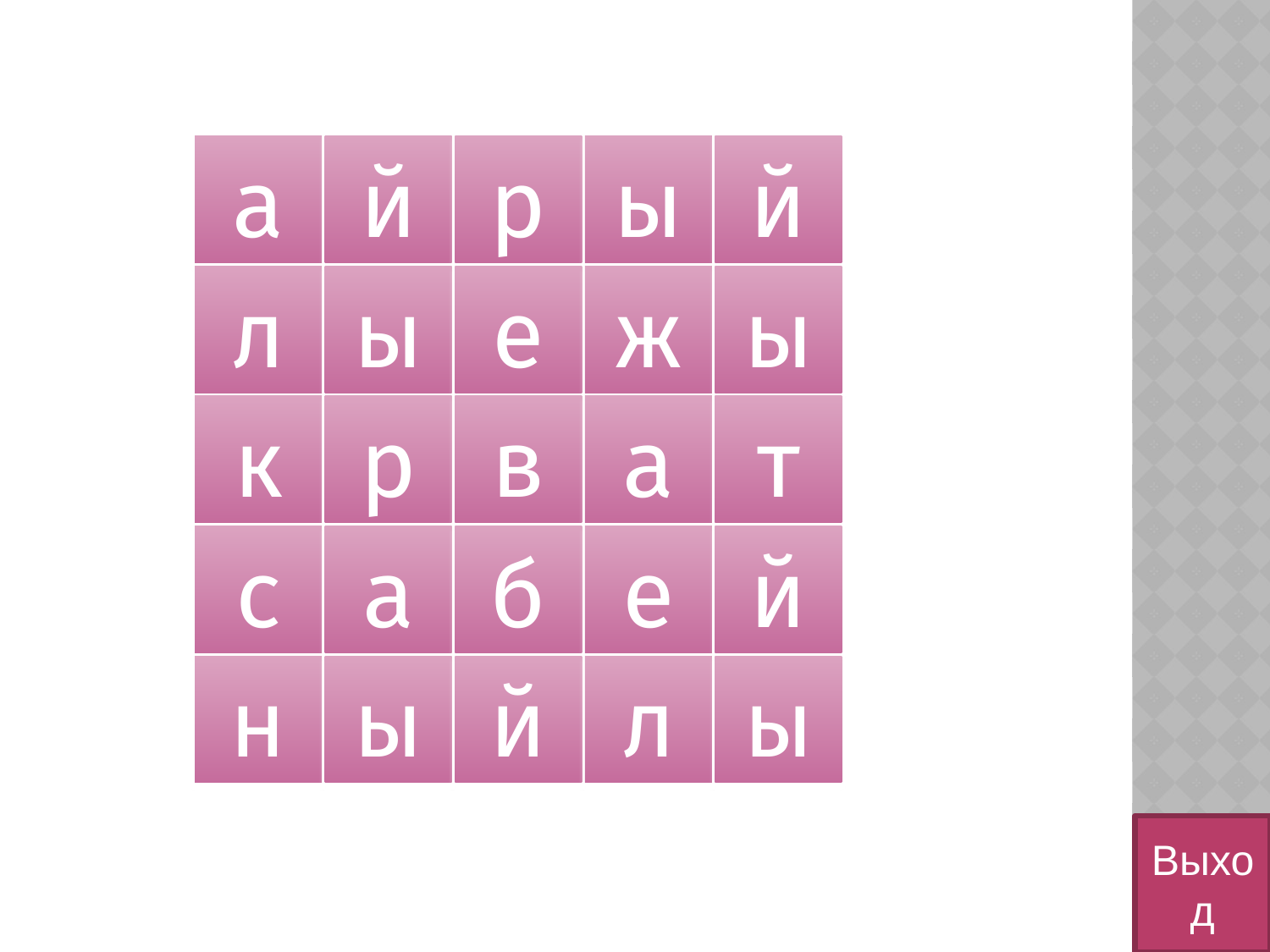

а
й
р
ы
й
л
ы
е
ж
ы
к
р
в
а
т
с
а
б
е
й
н
ы
й
л
ы
Выход